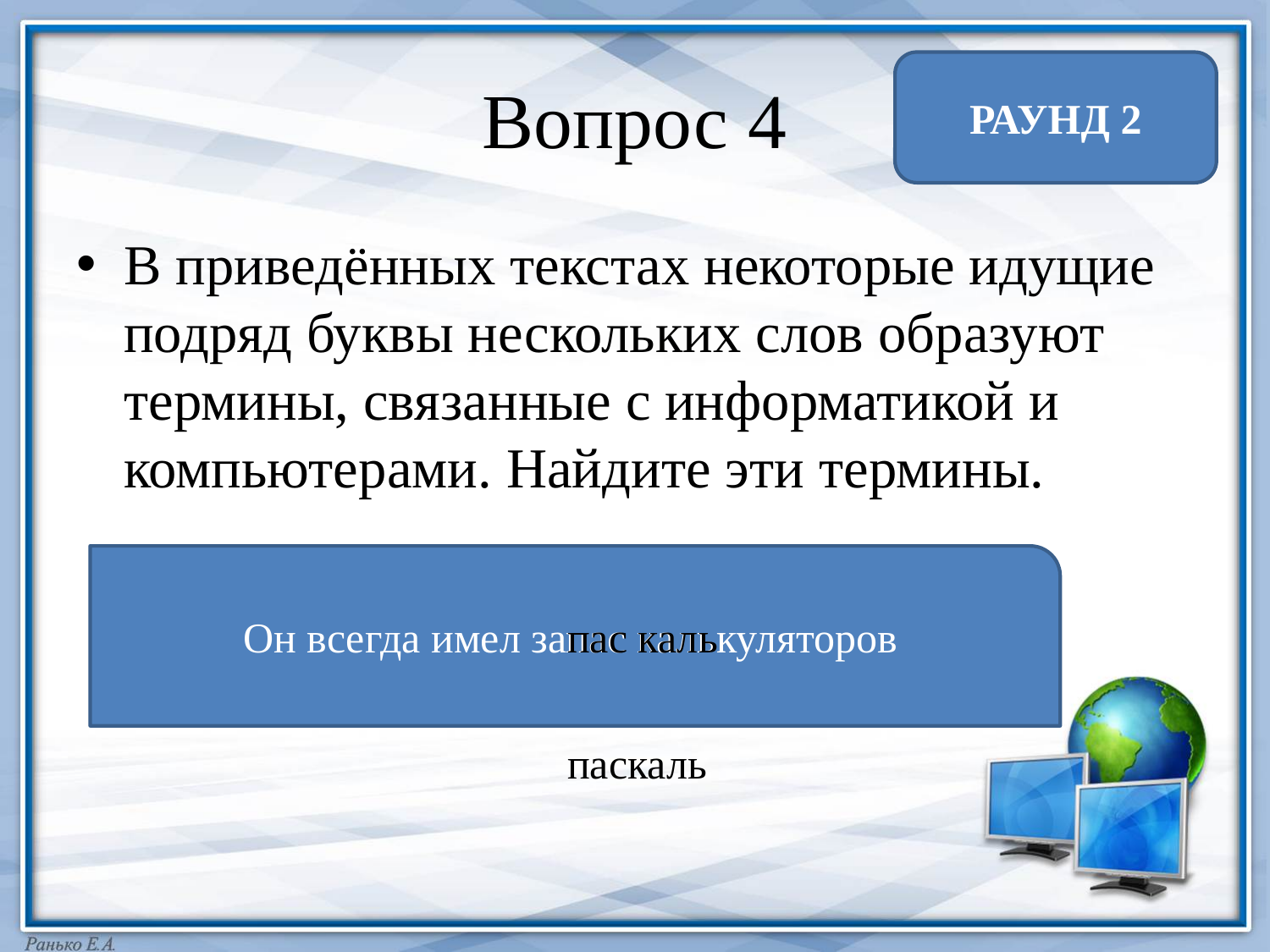

# Вопрос 4
РАУНД 2
В приведённых текстах некоторые идущие подряд буквы нескольких слов образуют термины, связанные с информатикой и компьютерами. Найдите эти термины.

Он всегда имел запас калькуляторов
пас каль
паскаль